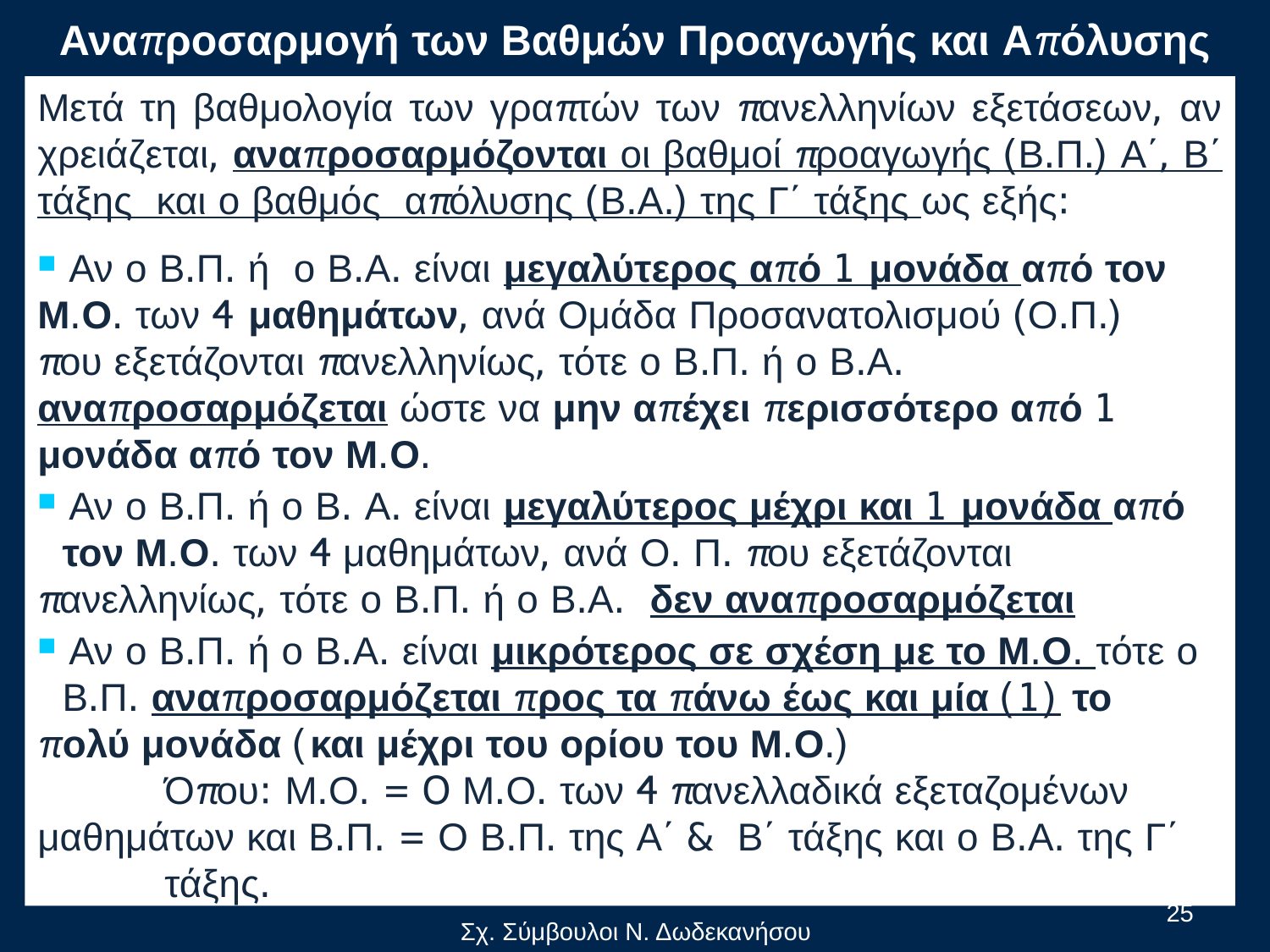

# Αναπροσαρμογή των Βαθμών Προαγωγής και Απόλυσης
Μετά τη βαθμολογία των γραπτών των πανελληνίων εξετάσεων, αν χρειάζεται, αναπροσαρμόζονται οι βαθμοί προαγωγής (Β.Π.) Α΄, Β΄ τάξης  και ο βαθμός  απόλυσης (Β.Α.) της Γ΄ τάξης ως εξής:

 Αν ο Β.Π. ή  ο Β.Α. είναι μεγαλύτερος από 1 μονάδα από τον 	Μ.Ο. των 4 μαθημάτων, ανά Ομάδα Προσανατολισμού (Ο.Π.) 	που εξετάζονται πανελληνίως, τότε ο Β.Π. ή ο Β.Α. 	αναπροσαρμόζεται ώστε να μην απέχει περισσότερο από 1 	μονάδα από τον Μ.Ο.
 Αν ο Β.Π. ή ο Β. Α. είναι μεγαλύτερος μέχρι και 1 μονάδα από 	τον Μ.Ο. των 4 μαθημάτων, ανά Ο. Π. που εξετάζονται 	πανελληνίως, τότε ο Β.Π. ή ο Β.Α.  δεν αναπροσαρμόζεται
 Αν ο Β.Π. ή ο Β.Α. είναι μικρότερος σε σχέση με το Μ.Ο. τότε ο 	Β.Π. αναπροσαρμόζεται προς τα πάνω έως και μία (1) το 	πολύ μονάδα (και μέχρι του ορίου του Μ.Ο.)
	Όπου: Μ.Ο. = O Μ.Ο. των 4 πανελλαδικά εξεταζομένων 	μαθημάτων και Β.Π. = Ο Β.Π. της Α΄ &  Β΄ τάξης και ο Β.Α. της Γ΄ 	τάξης.
25
Σχ. Σύμβουλοι Ν. Δωδεκανήσου